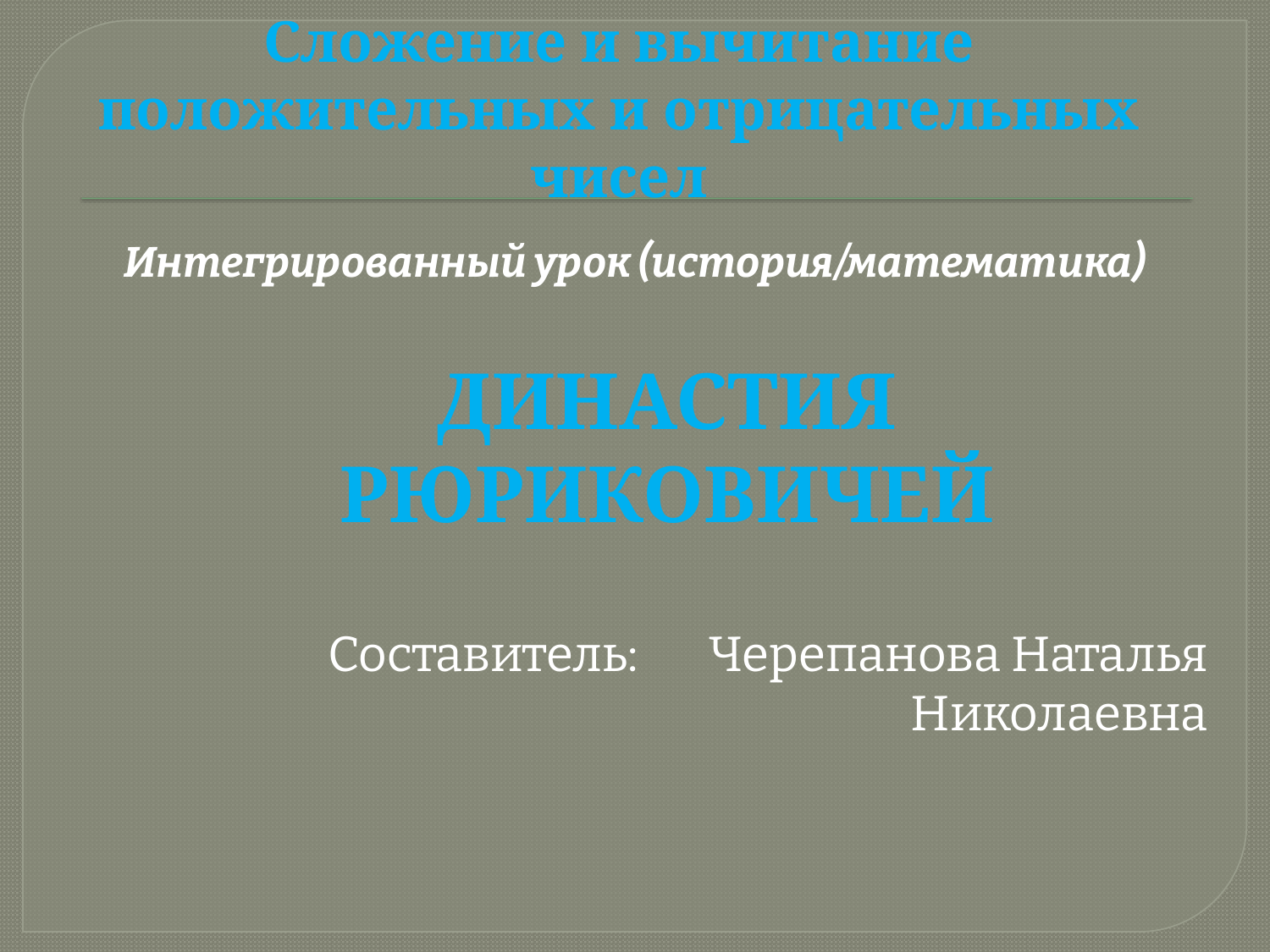

# Сложение и вычитание положительных и отрицательных чисел
Интегрированный урок (история/математика)
ДИНАСТИЯ РЮРИКОВИЧЕЙ
Составитель: 	Черепанова Наталья Николаевна